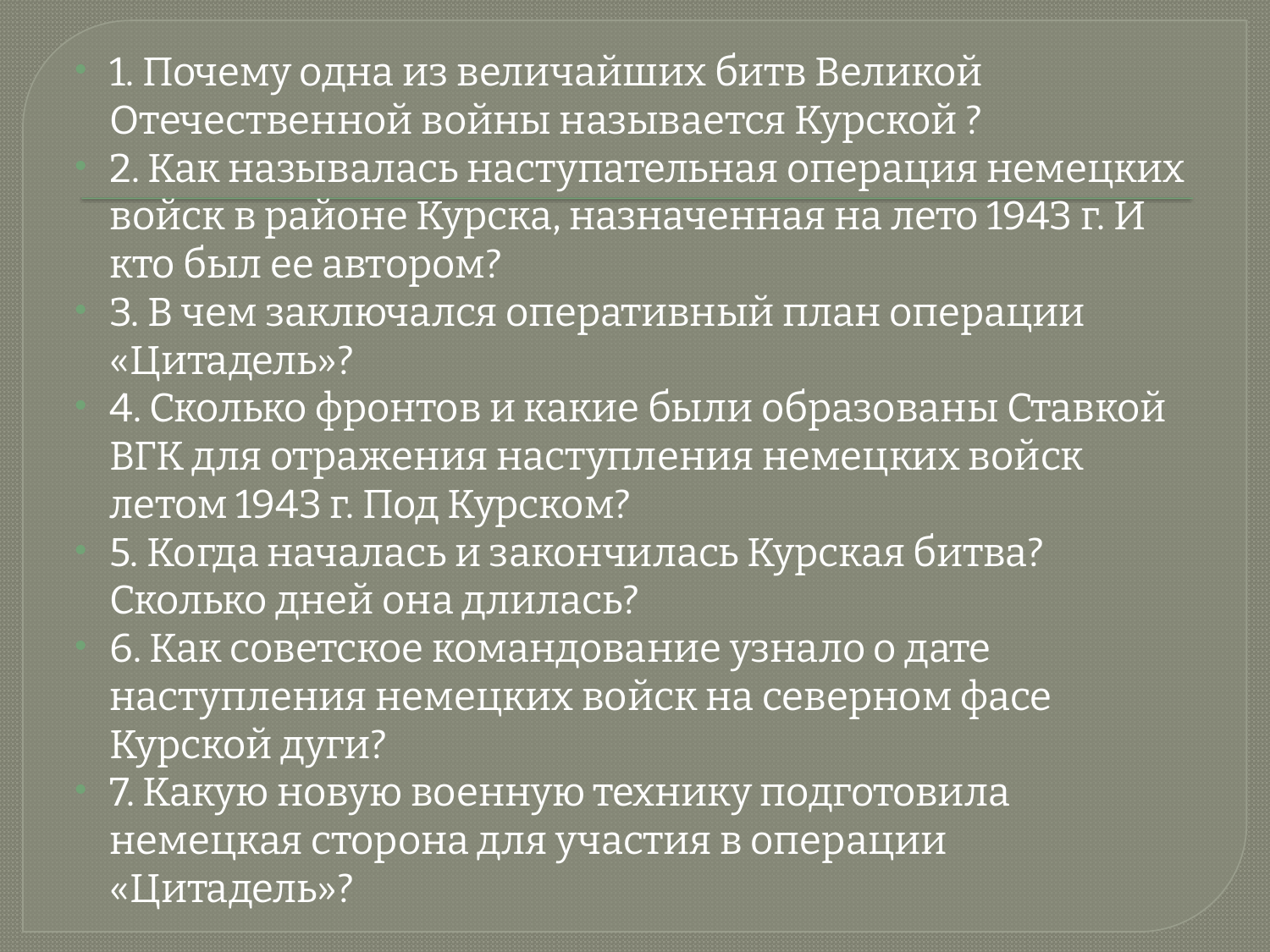

1. Почему одна из величайших битв Великой Отечественной войны называется Курской ?
2. Как называлась наступательная операция немецких войск в районе Курска, назначенная на лето 1943 г. И кто был ее автором?
3. В чем заключался оперативный план операции «Цитадель»?
4. Сколько фронтов и какие были образованы Ставкой ВГК для отражения наступления немецких войск летом 1943 г. Под Курском?
5. Когда началась и закончилась Курская битва? Сколько дней она длилась?
6. Как советское командование узнало о дате наступления немецких войск на северном фасе Курской дуги?
7. Какую новую военную технику подготовила немецкая сторона для участия в операции «Цитадель»?